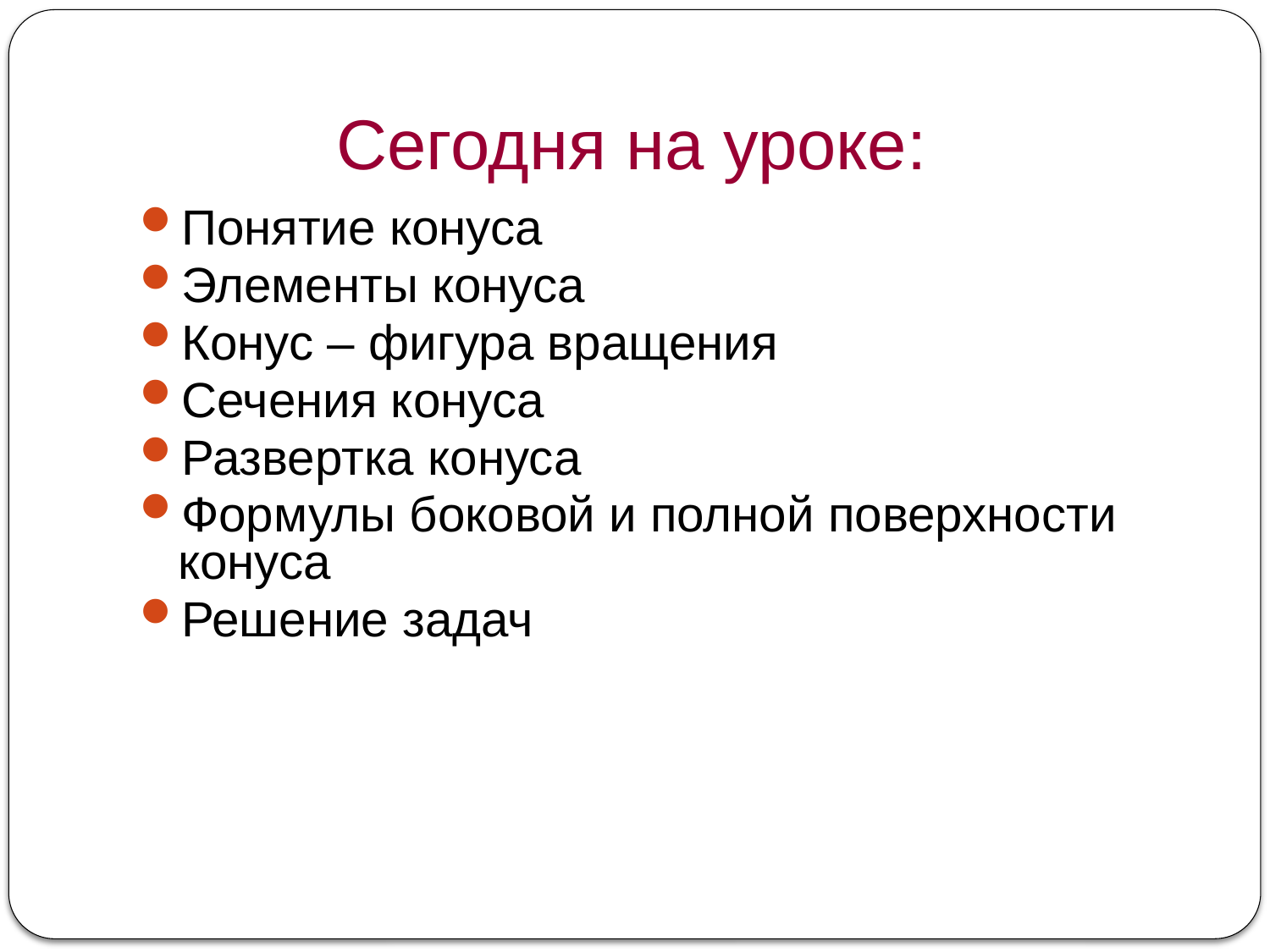

# Сегодня на уроке:
Понятие конуса
Элементы конуса
Конус – фигура вращения
Сечения конуса
Развертка конуса
Формулы боковой и полной поверхности конуса
Решение задач